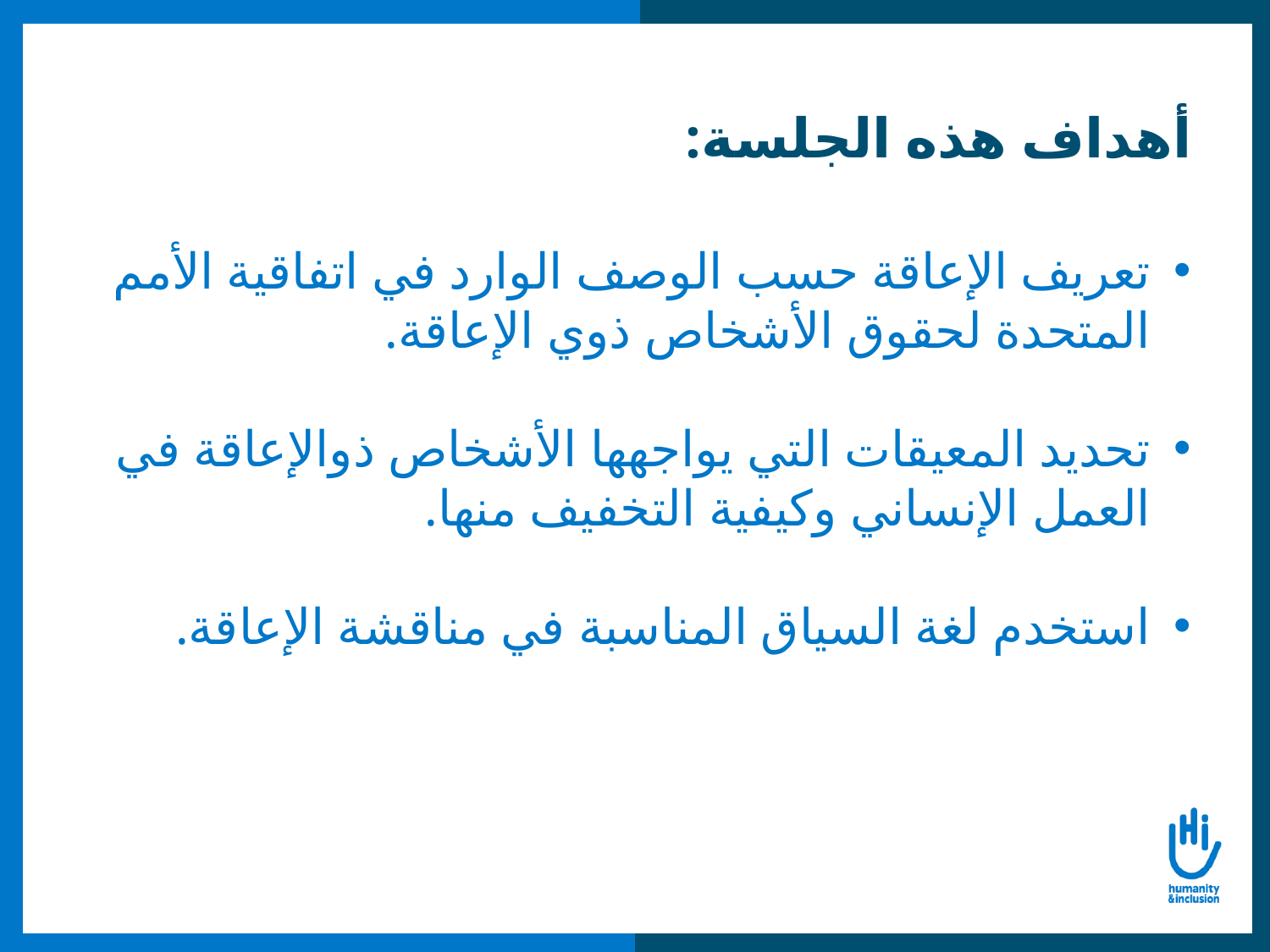

# أهداف هذه الجلسة:
تعريف الإعاقة حسب الوصف الوارد في اتفاقية الأمم المتحدة لحقوق الأشخاص ذوي الإعاقة.

تحديد المعيقات التي يواجهها الأشخاص ذوالإعاقة في العمل الإنساني وكيفية التخفيف منها.

استخدم لغة السياق المناسبة في مناقشة الإعاقة.